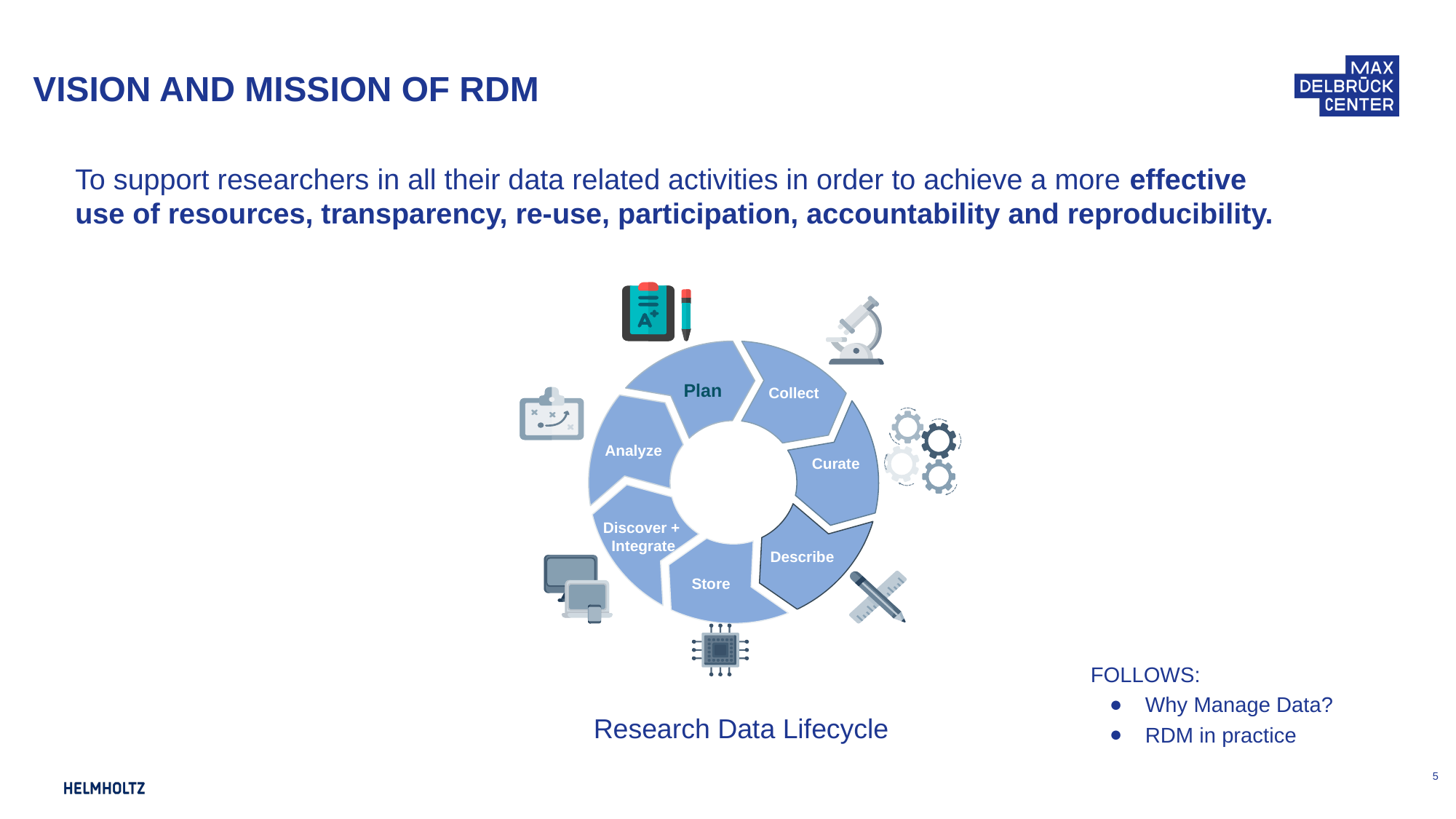

VISION AND MISSION OF RDM
To support researchers in all their data related activities in order to achieve a more effective use of resources, transparency, re-use, participation, accountability and reproducibility.

     Plan
Collect
Analyze
Curate
Discover +    Integrate

Describe
  Store

FOLLOWS:
Why Manage Data?
RDM in practice
Research Data Lifecycle
5